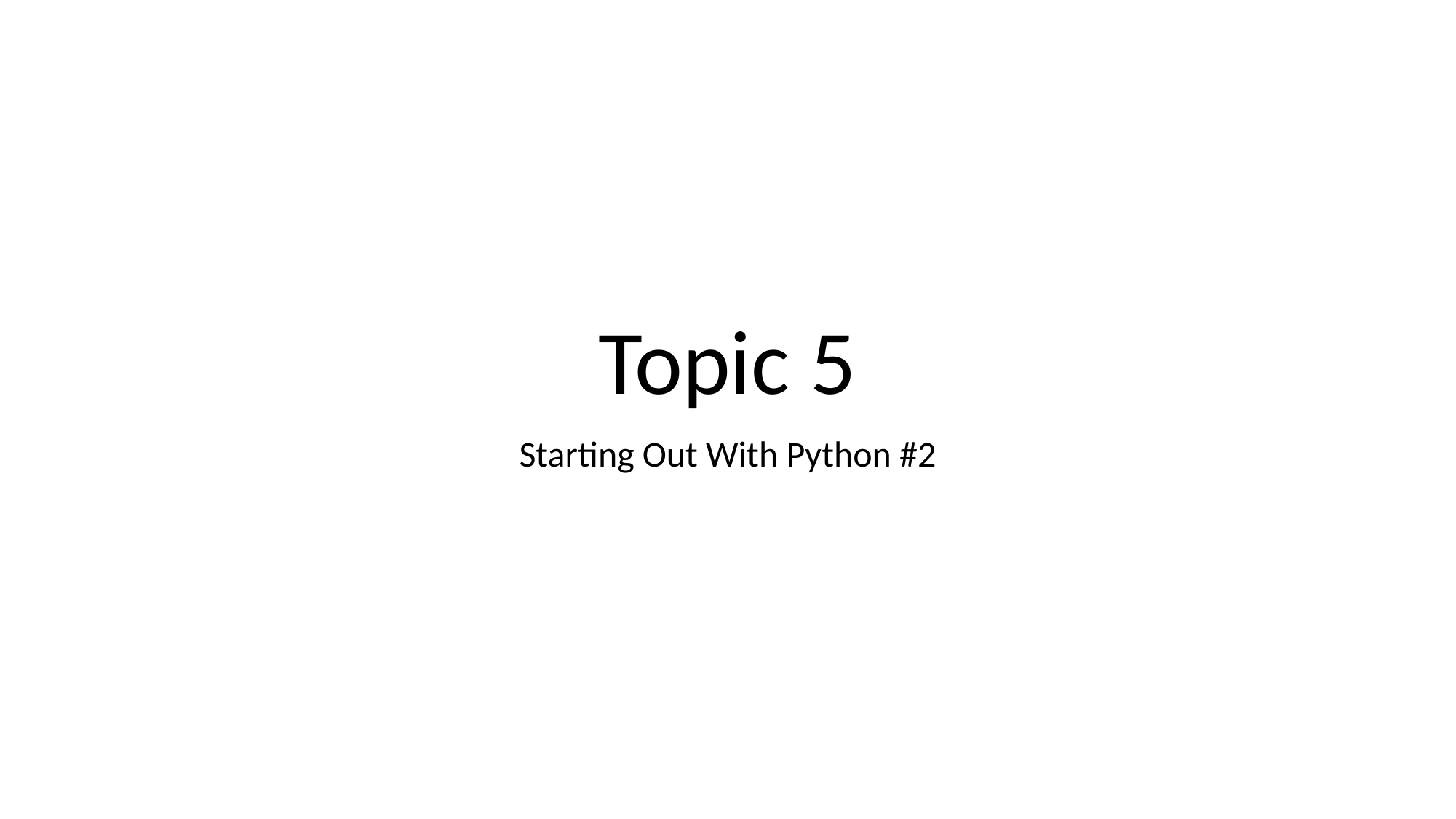

# Topic 5
Starting Out With Python #2